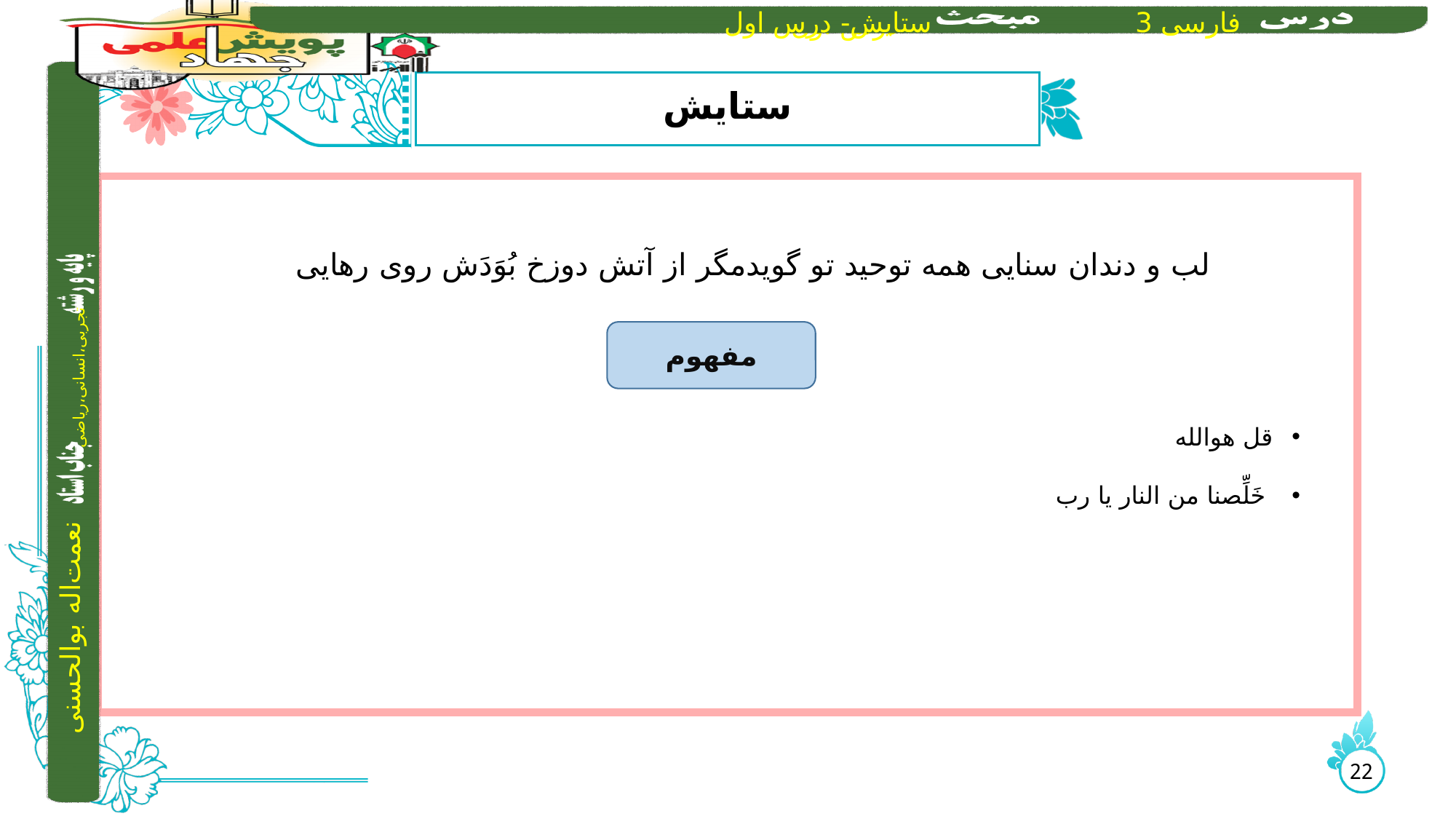

# ستایش
لب و دندان سنایی همه توحید تو گوید	مگر از آتش دوزخ بُوَدَش روی رهایی

قل هوالله
 خَلِّصنا من ­النار یا رب